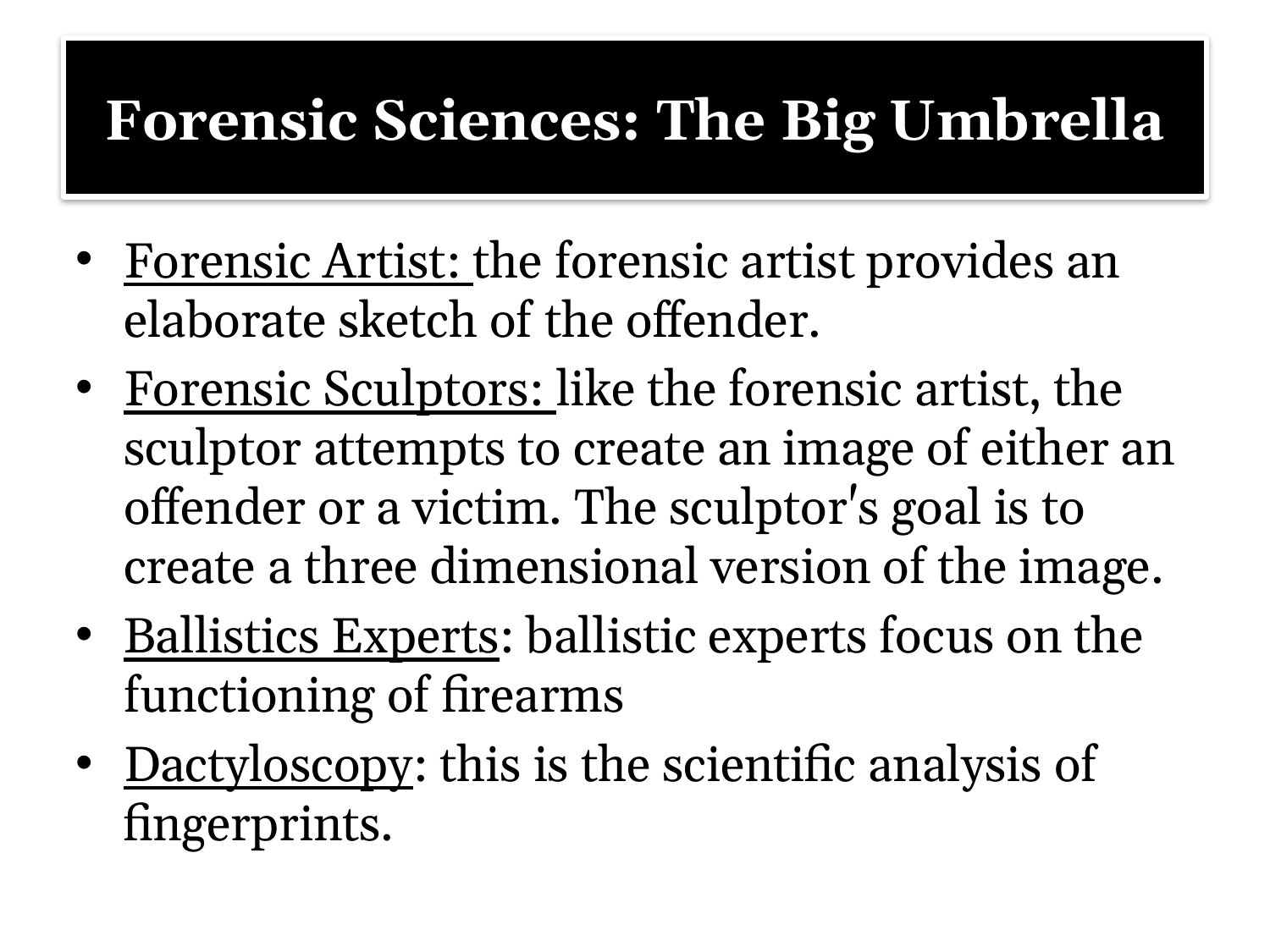

# Forensic Sciences: The Big Umbrella
Forensic Artist: the forensic artist provides an elaborate sketch of the offender.
Forensic Sculptors: like the forensic artist, the sculptor attempts to create an image of either an offender or a victim. The sculptor's goal is to create a three dimensional version of the image.
Ballistics Experts: ballistic experts focus on the functioning of firearms
Dactyloscopy: this is the scientific analysis of fingerprints.